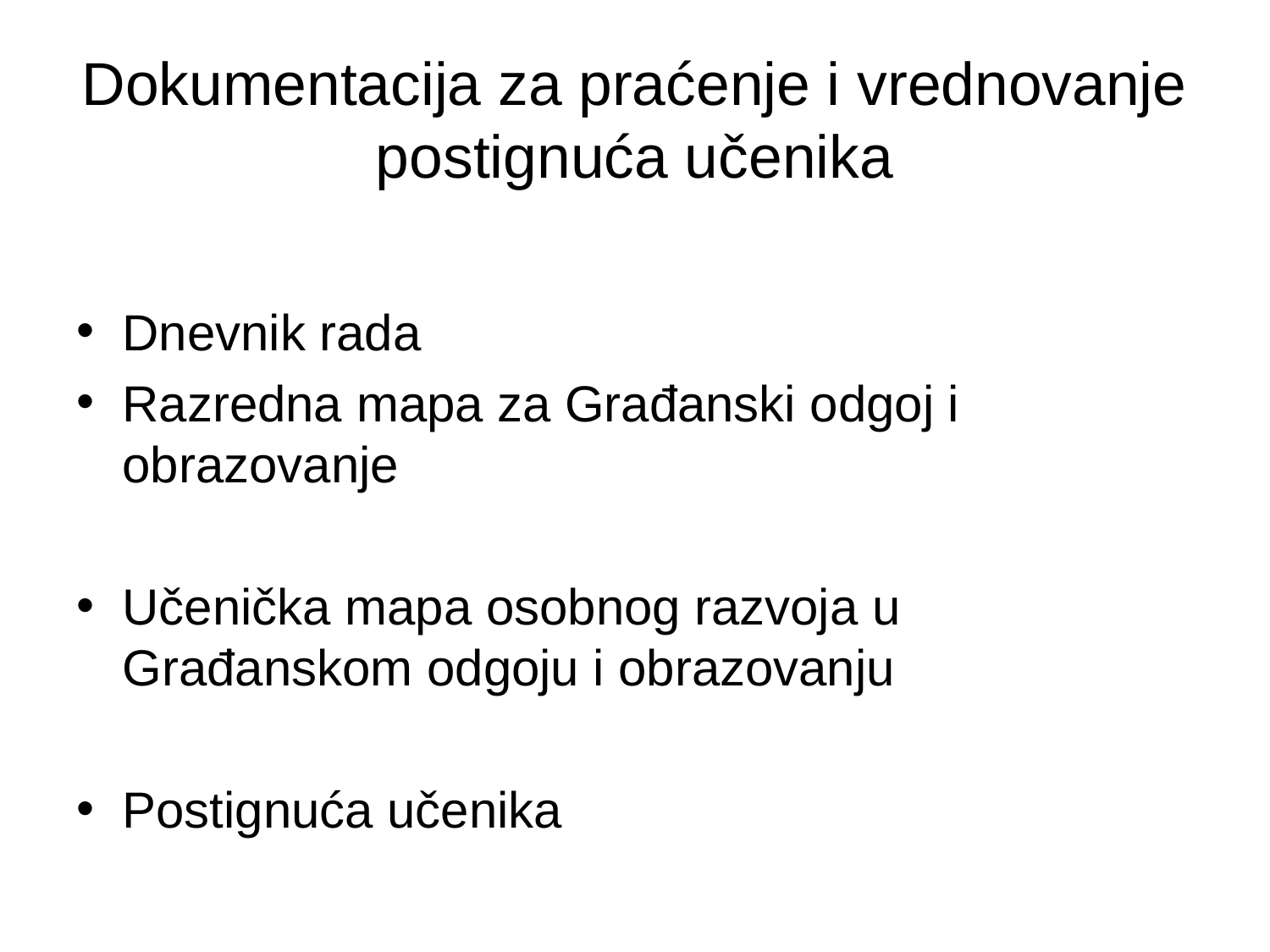

# Dokumentacija za praćenje i vrednovanje postignuća učenika

Dnevnik rada
Razredna mapa za Građanski odgoj i obrazovanje

Učenička mapa osobnog razvoja u Građanskom odgoju i obrazovanju

Postignuća učenika